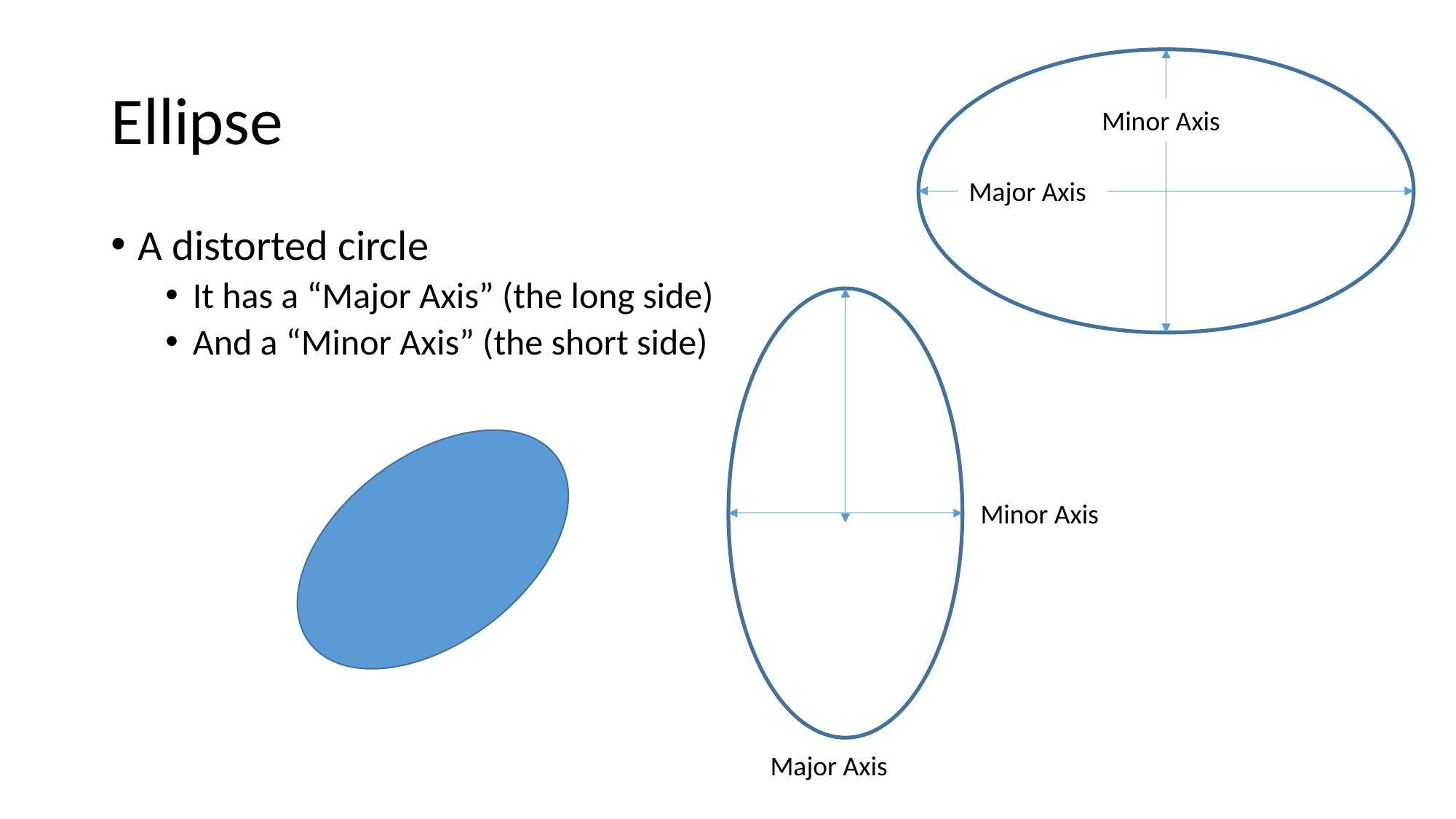

# Ellipse

Minor Axis
Major Axis
A distorted circle
It has a “Major Axis” (the long side)
And a “Minor Axis” (the short side)

Minor Axis
Major Axis